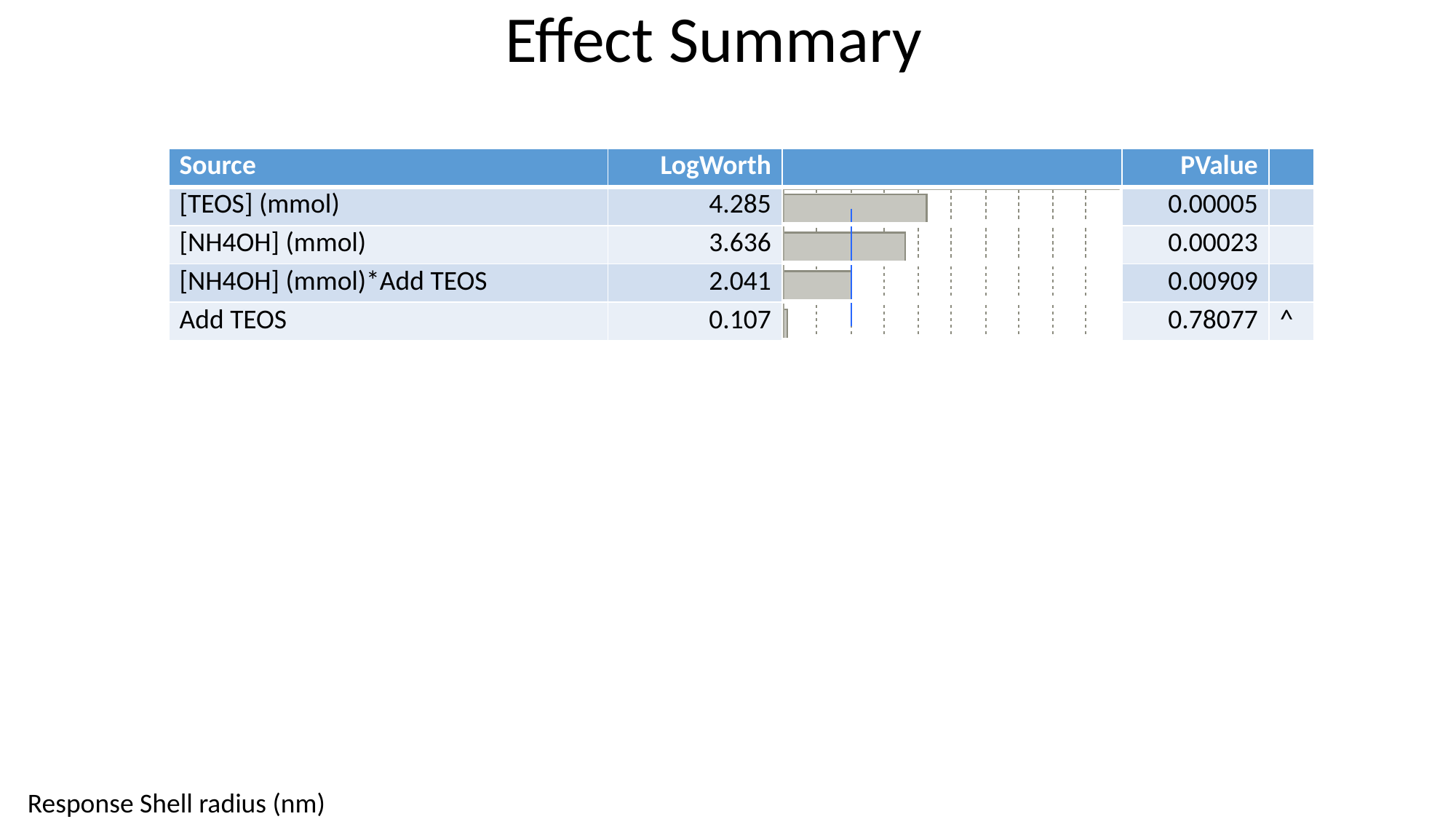

# Effect Summary
| Source | LogWorth |  | PValue |  |
| --- | --- | --- | --- | --- |
| [TEOS] (mmol) | 4.285 |  | 0.00005 |  |
| [NH4OH] (mmol) | 3.636 |  | 0.00023 |  |
| [NH4OH] (mmol)\*Add TEOS | 2.041 |  | 0.00909 |  |
| Add TEOS | 0.107 |  | 0.78077 | ^ |
Response Shell radius (nm)